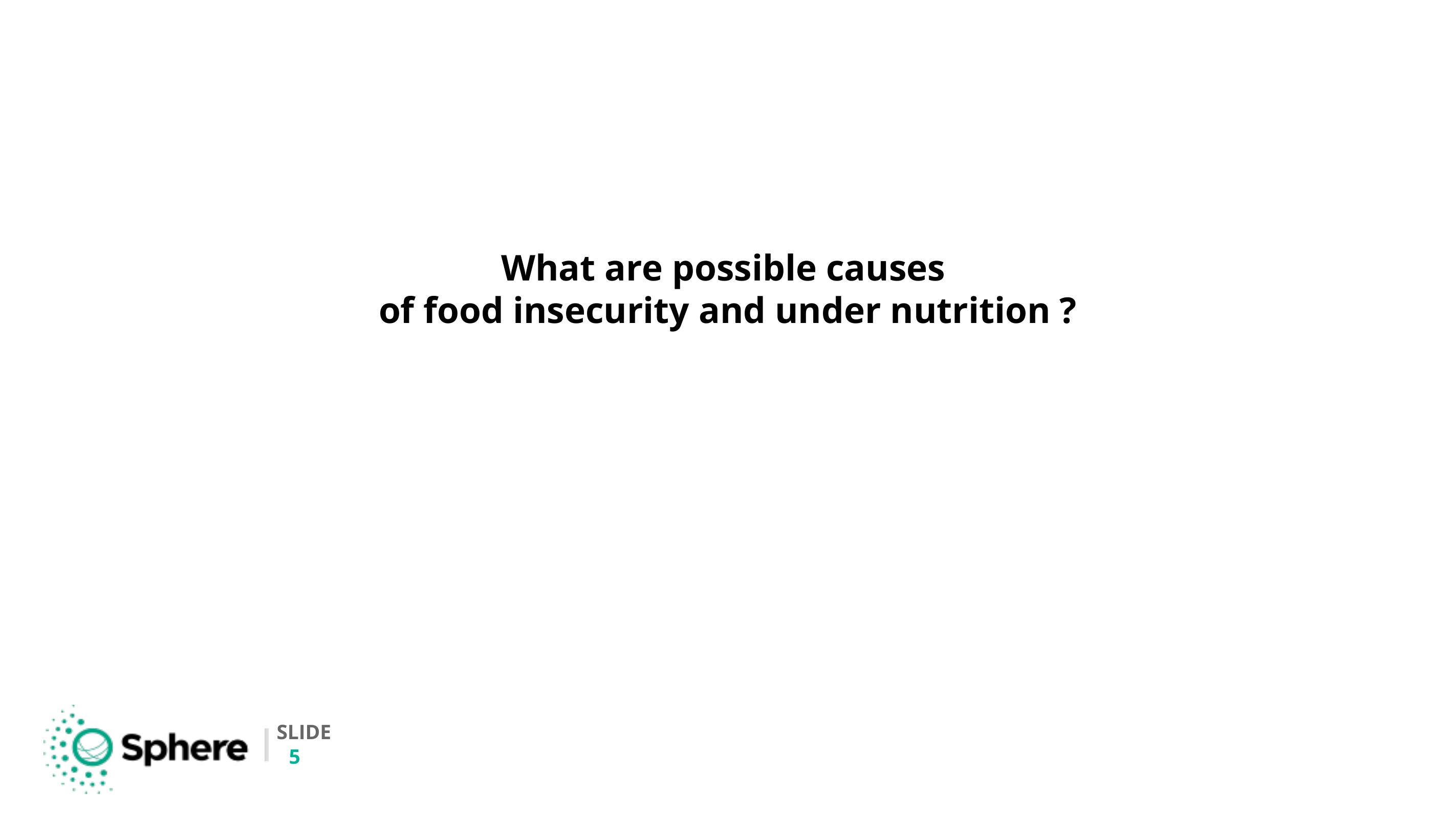

# What are possible causes of food insecurity and under nutrition ?
5